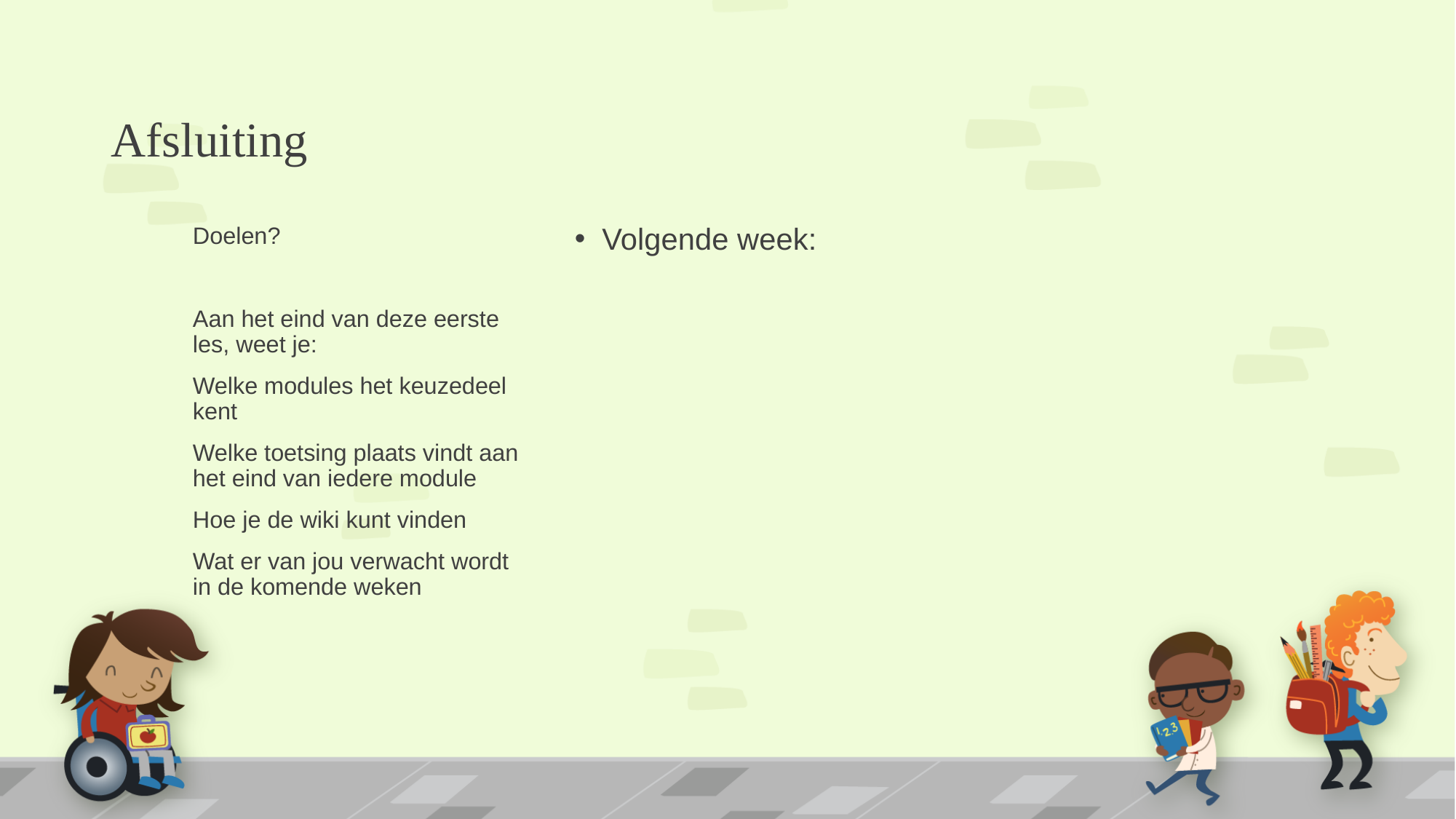

# Afsluiting
Doelen?

Aan het eind van deze eerste les, weet je:
Welke modules het keuzedeel kent
Welke toetsing plaats vindt aan het eind van iedere module
Hoe je de wiki kunt vinden
Wat er van jou verwacht wordt in de komende weken

Volgende week: